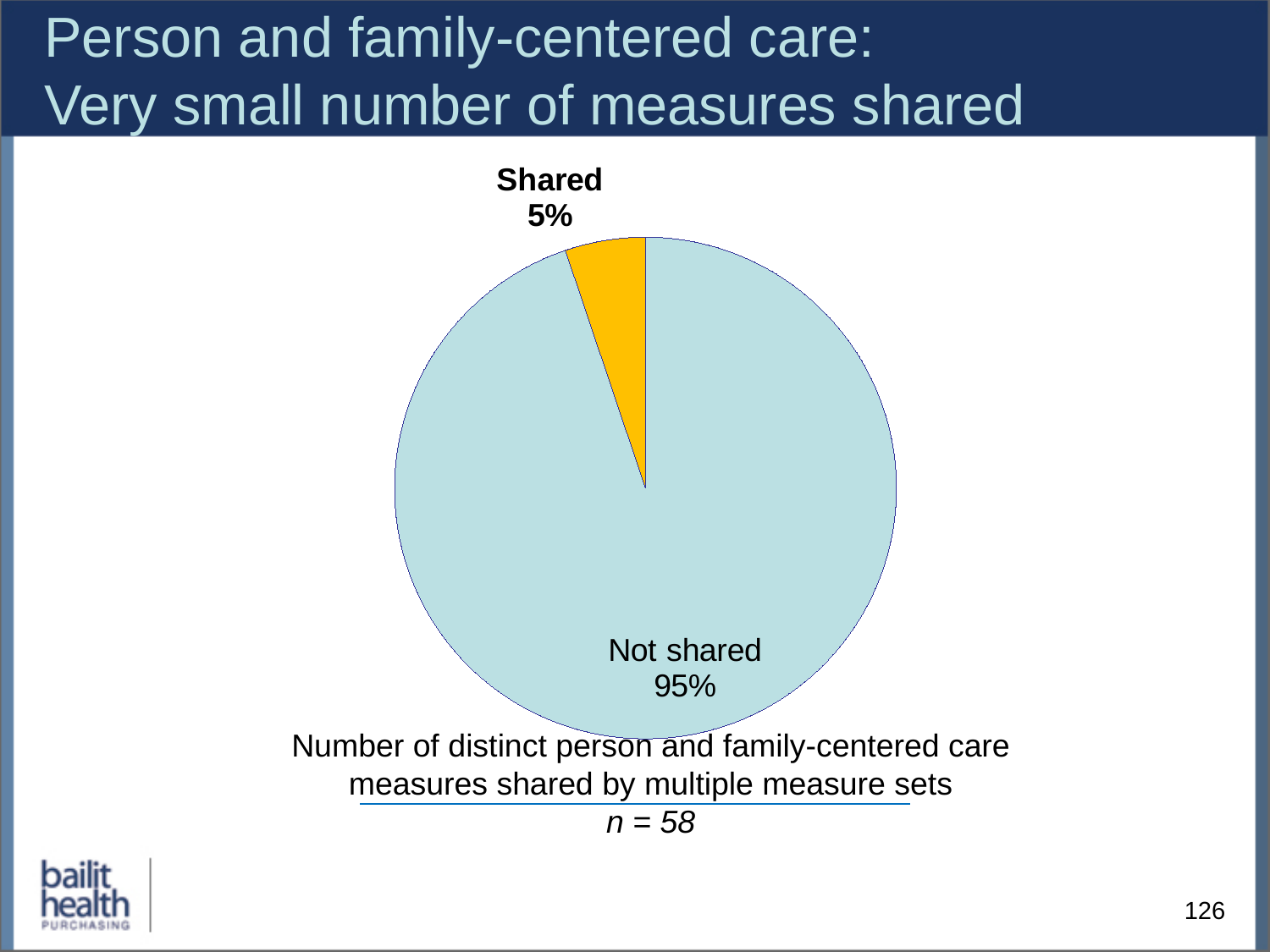

# Person and family-centered care: Very small number of measures shared

### Chart

| Category | Column1 |
|---|---|
| Not shared | 55.0 |
| Shared | 3.0 |
Number of distinct person and family-centered care measures shared by multiple measure sets
n = 58
126